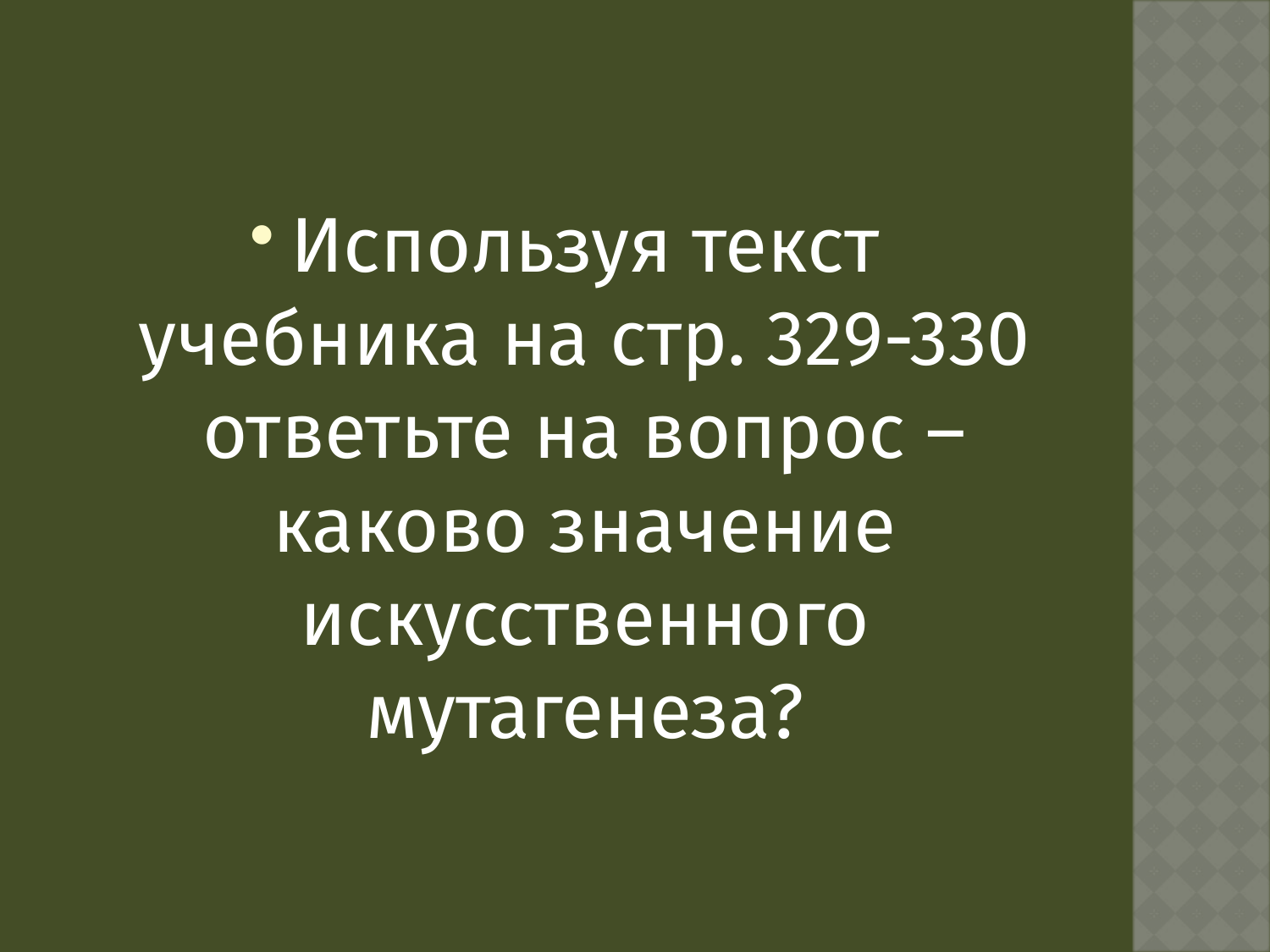

Используя текст учебника на стр. 329-330 ответьте на вопрос – каково значение искусственного мутагенеза?